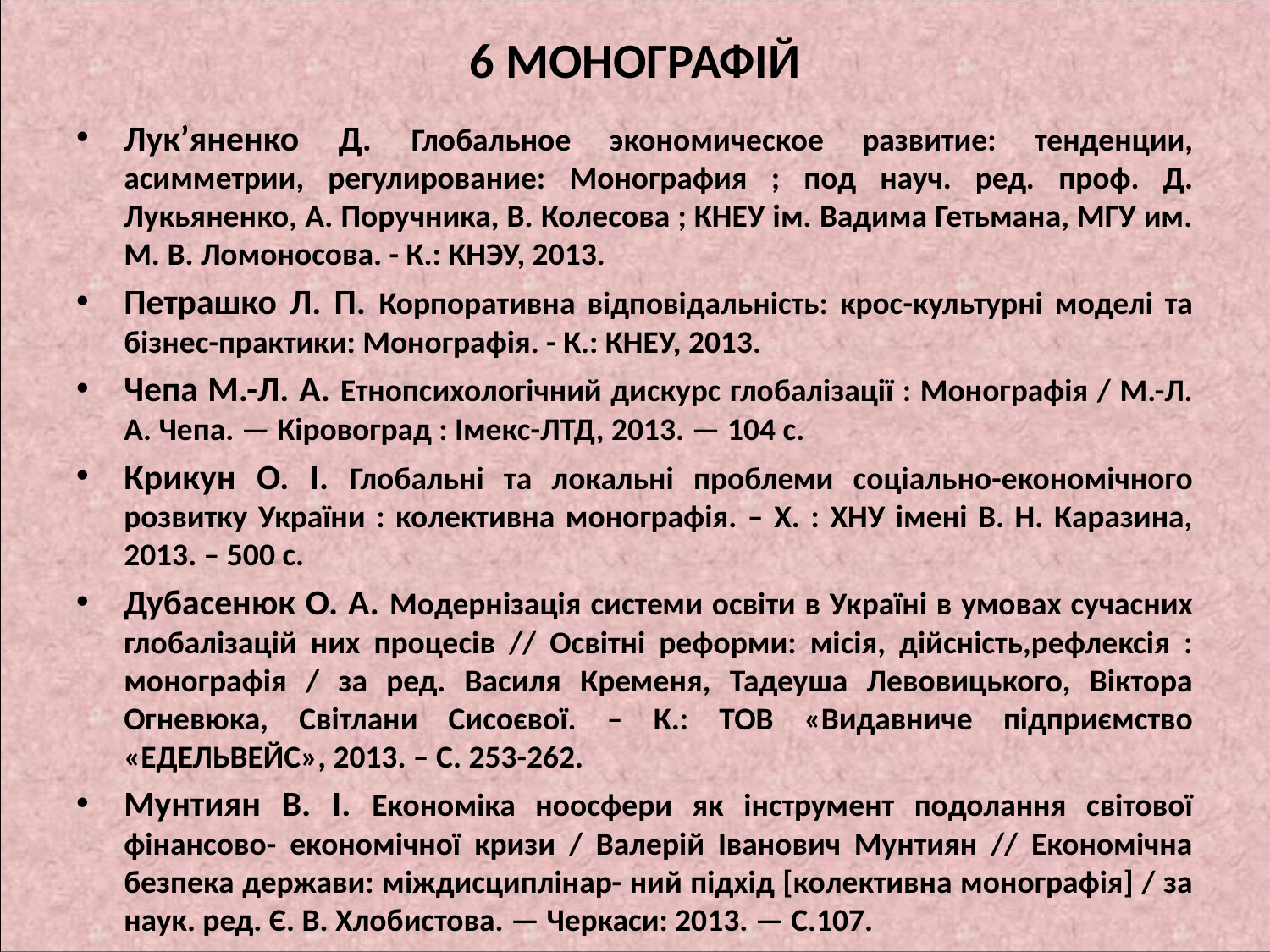

# 6 МОНОГРАФІЙ
Лук’яненко Д. Глобальное экономическое развитие: тенденции, асимметрии, регулирование: Монография ; под науч. ред. проф. Д. Лукьяненко, А. Поручника, В. Колесова ; КНЕУ ім. Вадима Гетьмана, МГУ им. М. В. Ломоносова. - К.: КНЭУ, 2013.
Петрашко Л. П. Корпоративна відповідальність: крос-культурні моделі та бізнес-практики: Монографія. - К.: КНЕУ, 2013.
Чепа М.-Л. А. Етнопсихологічний дискурс глобалізації : Монографія / М.-Л. А. Чепа. — Кіровоград : Імекс-ЛТД, 2013. — 104 с.
Крикун О. І. Глобальні та локальні проблеми соціально-економічного розвитку України : колективна монографія. – Х. : ХНУ імені В. Н. Каразина, 2013. – 500 c.
Дубасенюк О. А. Модернізація системи освіти в Україні в умовах сучасних глобалізацій них процесів // Освітні реформи: місія, дійсність,рефлексія : монографія / за ред. Василя Кременя, Тадеуша Левовицького, Віктора Огневюка, Світлани Сисоєвої. – К.: ТОВ «Видавниче підприємство «ЕДЕЛЬВЕЙС», 2013. – С. 253-262.
Мунтиян В. І. Економіка ноосфери як інструмент подолання світової фінансово- економічної кризи / Валерій Іванович Мунтиян // Економічна безпека держави: міждисциплінар- ний підхід [колективна монографія] / за наук. ред. Є. В. Хлобистова. — Черкаси: 2013. — С.107.